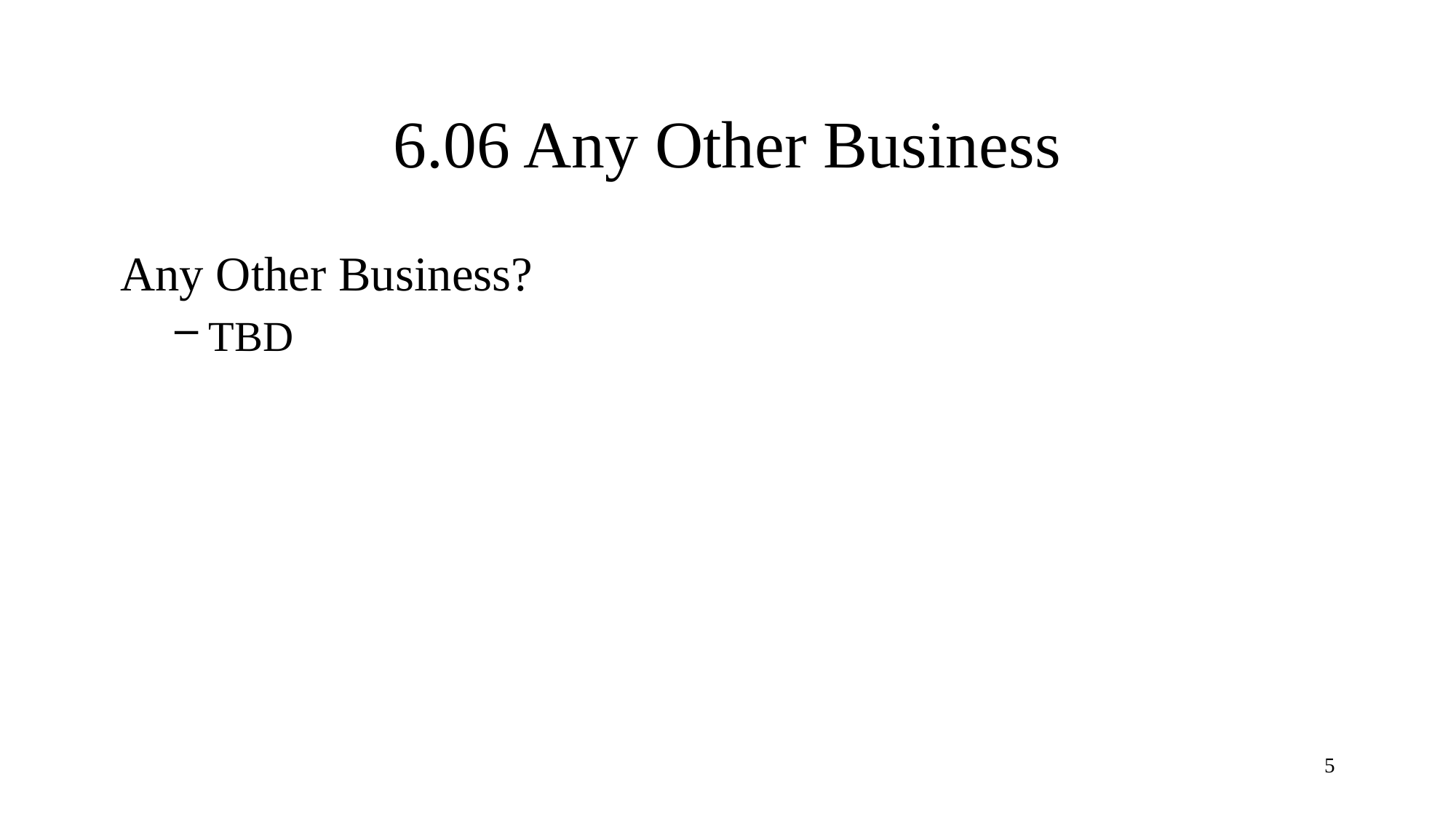

# 6.06 Any Other Business
Any Other Business?
TBD
5